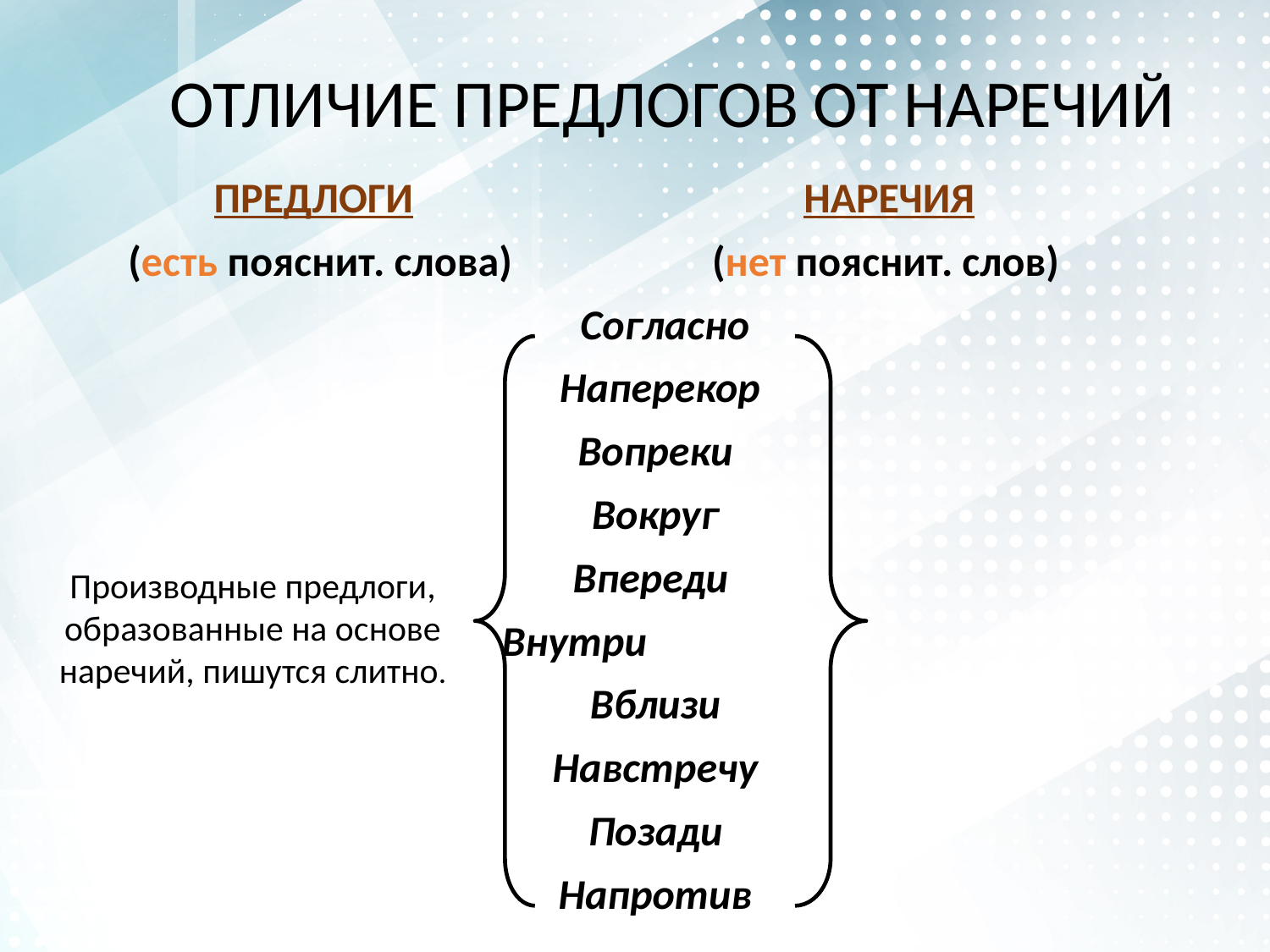

# ОТЛИЧИЕ ПРЕДЛОГОВ ОТ НАРЕЧИЙ
         ПРЕДЛОГИ                                         НАРЕЧИЯ
(есть пояснит. слова)                     (нет пояснит. слов)
  Согласно
 Наперекор
Вопреки
Вокруг
Впереди
Внутри
Вблизи
Навстречу
Позади
Напротив

Производные предлоги, образованные на основе наречий, пишутся слитно.